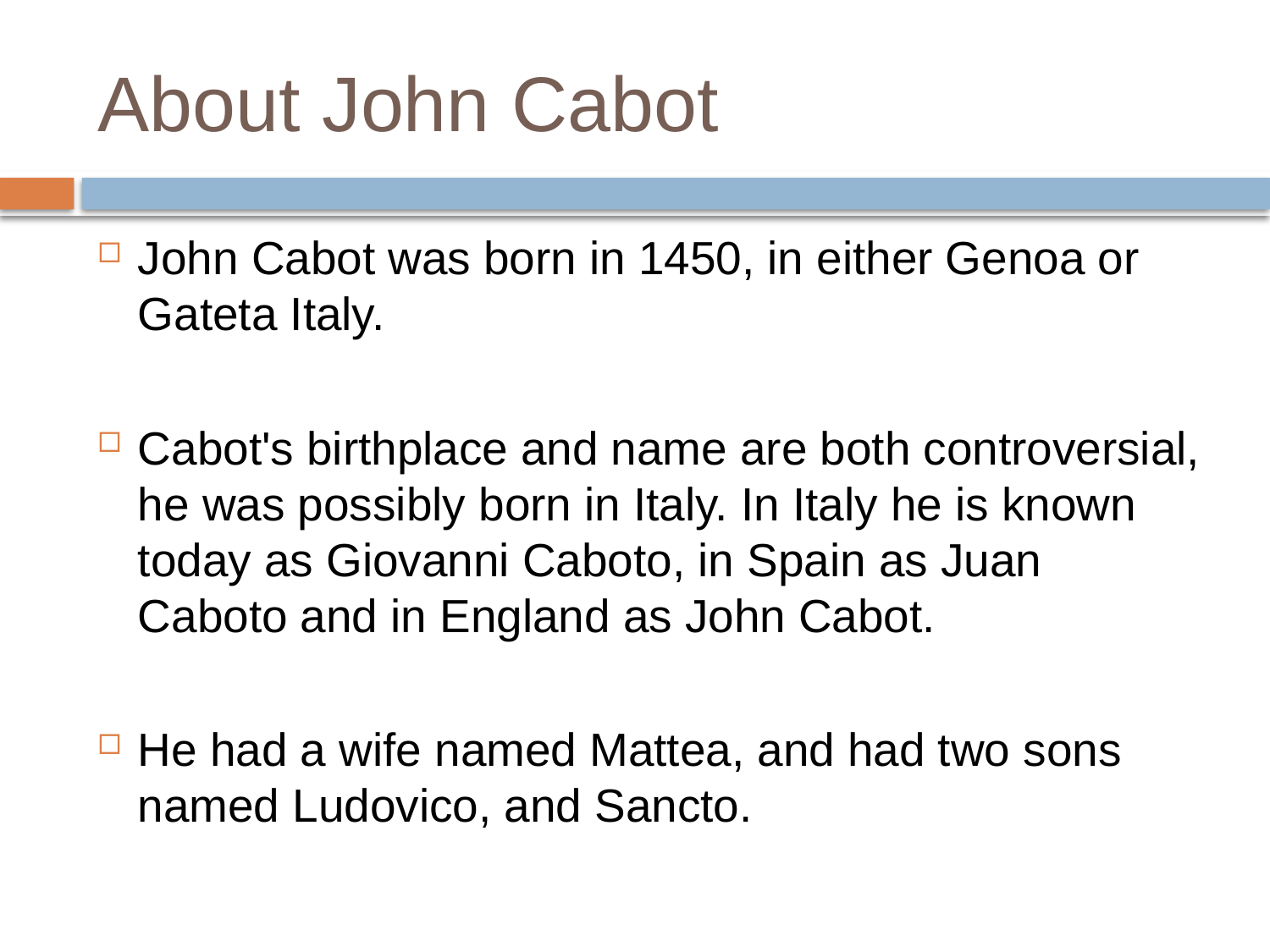

# About John Cabot
John Cabot was born in 1450, in either Genoa or Gateta Italy.

Cabot's birthplace and name are both controversial, he was possibly born in Italy. In Italy he is known today as Giovanni Caboto, in Spain as Juan Caboto and in England as John Cabot.

He had a wife named Mattea, and had two sons named Ludovico, and Sancto.